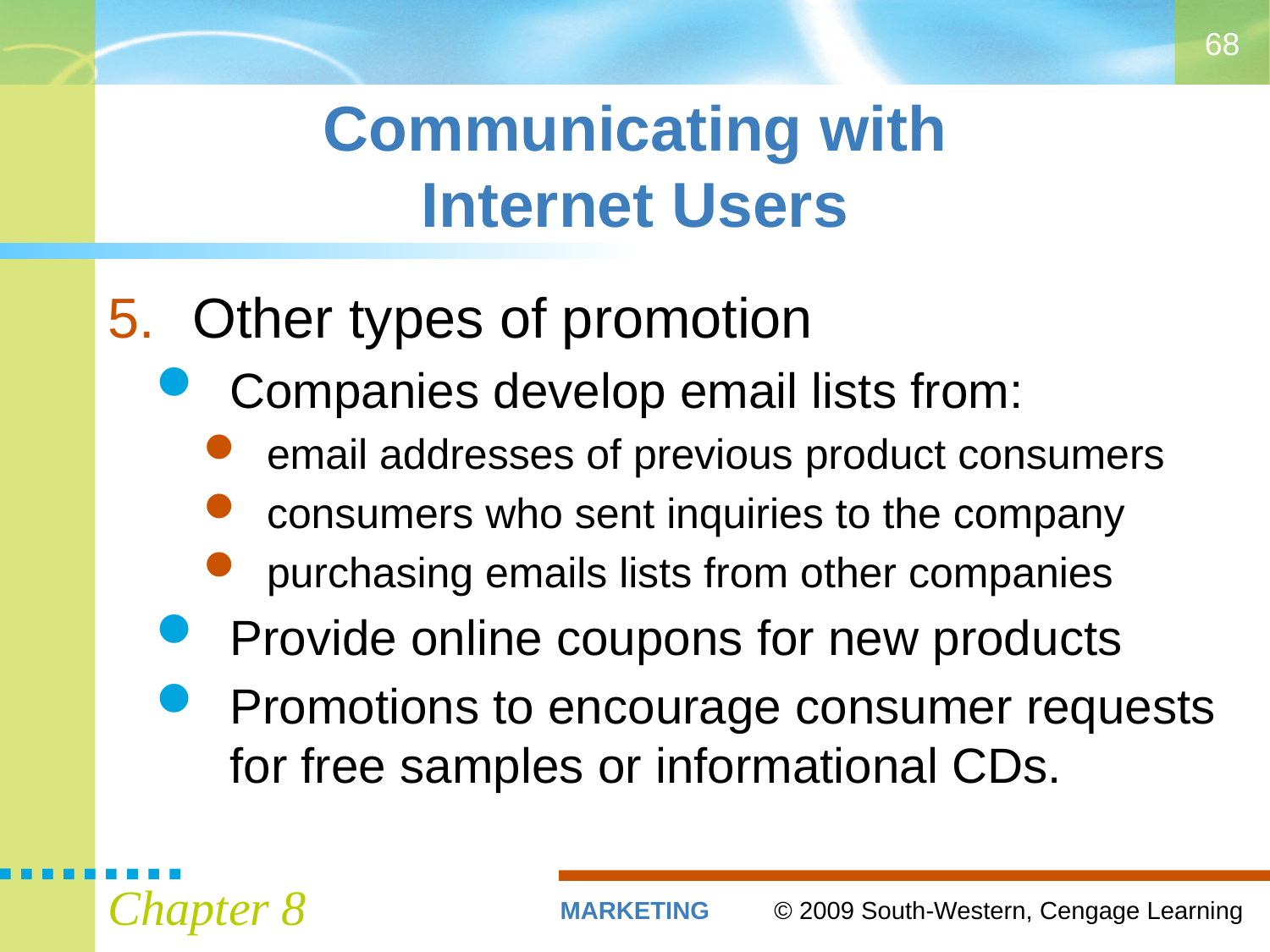

68
# Communicating with Internet Users
Other types of promotion
Companies develop email lists from:
email addresses of previous product consumers
consumers who sent inquiries to the company
purchasing emails lists from other companies
Provide online coupons for new products
Promotions to encourage consumer requests for free samples or informational CDs.
Chapter 8